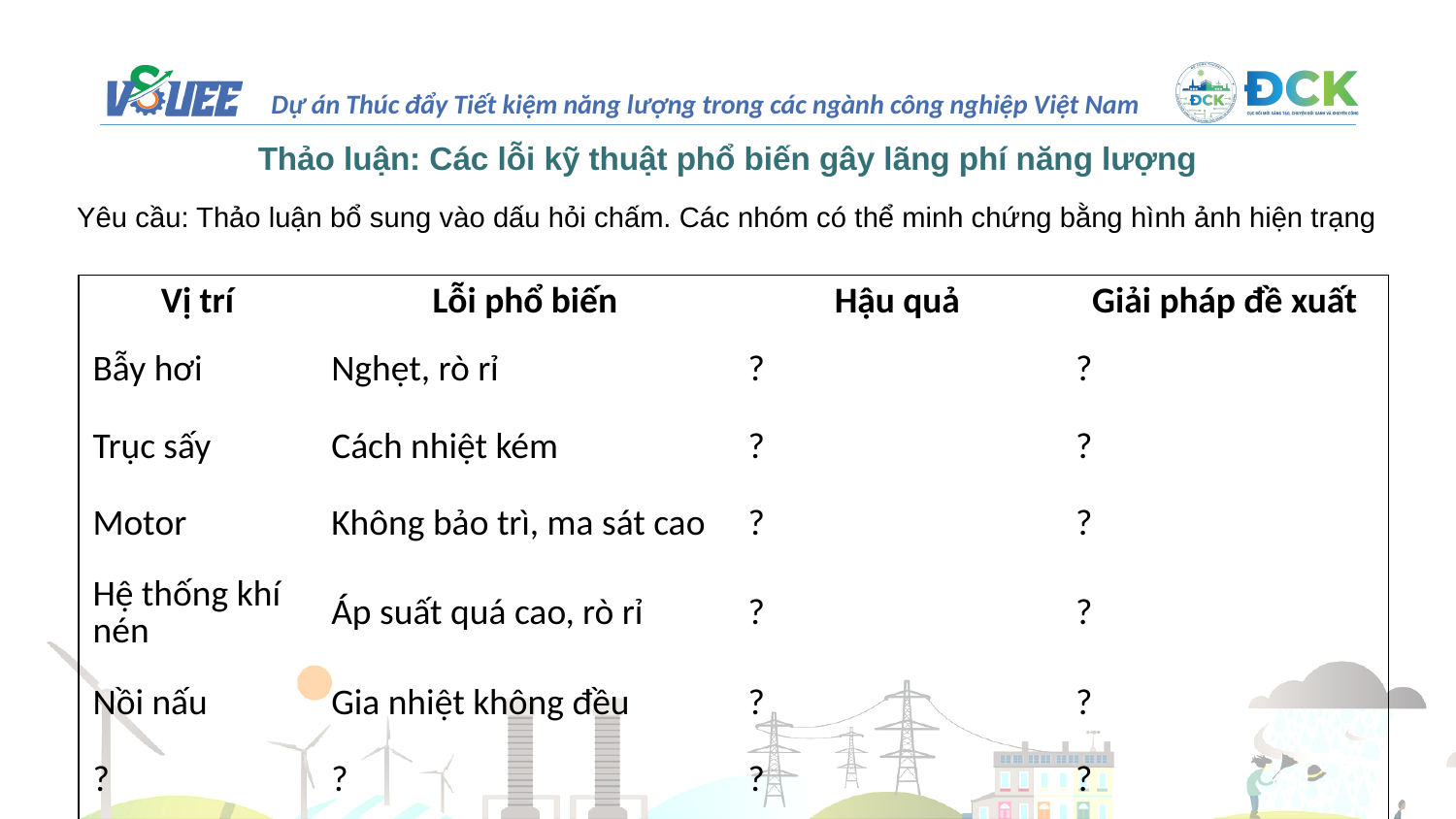

# Thảo luận: Các lỗi kỹ thuật phổ biến gây lãng phí năng lượng
Yêu cầu: Thảo luận bổ sung vào dấu hỏi chấm. Các nhóm có thể minh chứng bằng hình ảnh hiện trạng
| Vị trí | Lỗi phổ biến | Hậu quả | Giải pháp đề xuất |
| --- | --- | --- | --- |
| Bẫy hơi | Nghẹt, rò rỉ | ? | ? |
| Trục sấy | Cách nhiệt kém | ? | ? |
| Motor | Không bảo trì, ma sát cao | ? | ? |
| Hệ thống khí nén | Áp suất quá cao, rò rỉ | ? | ? |
| Nồi nấu | Gia nhiệt không đều | ? | ? |
| ? | ? | ? | ? |